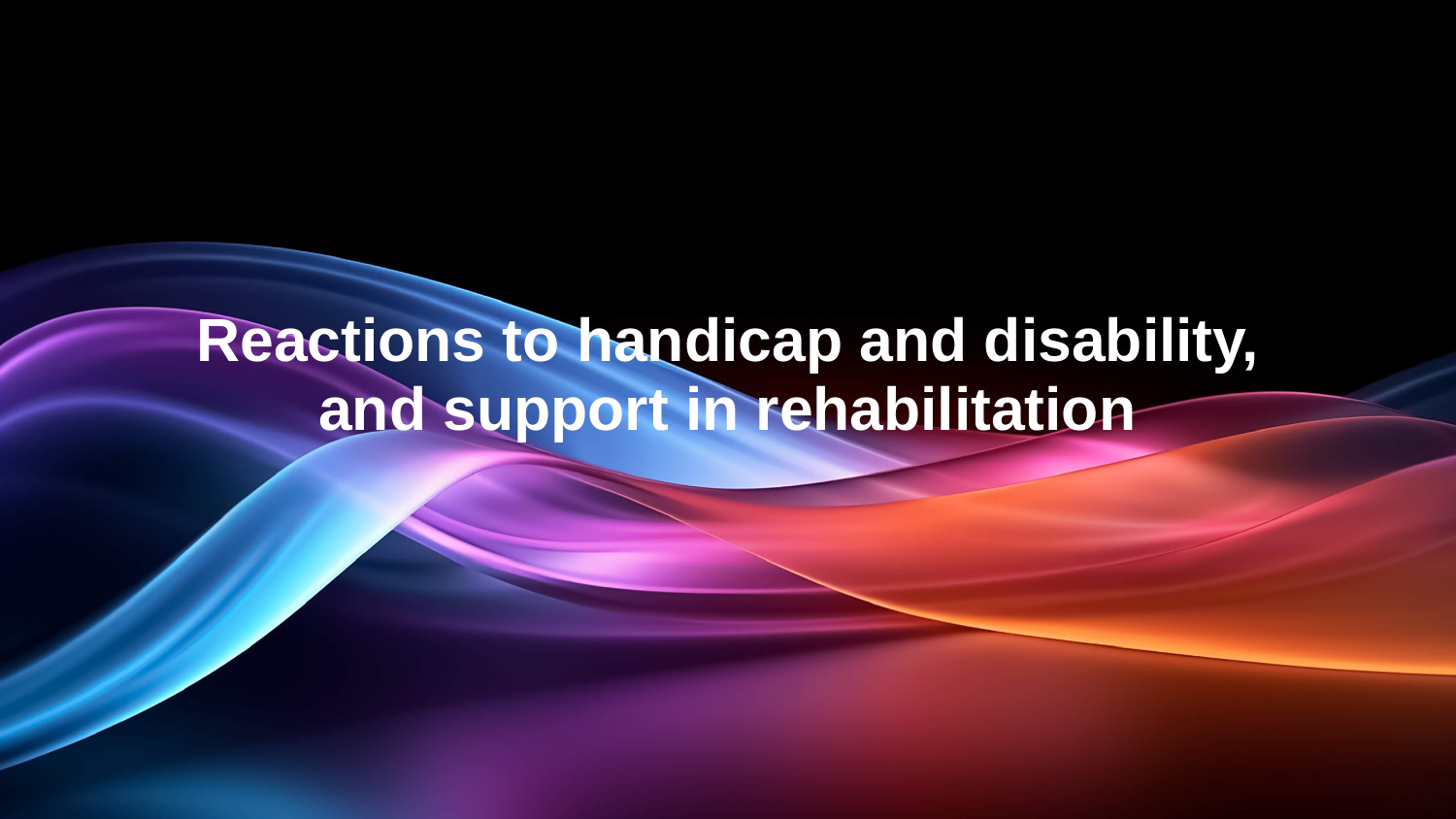

Reactions to handicap and disability, and support in rehabilitation